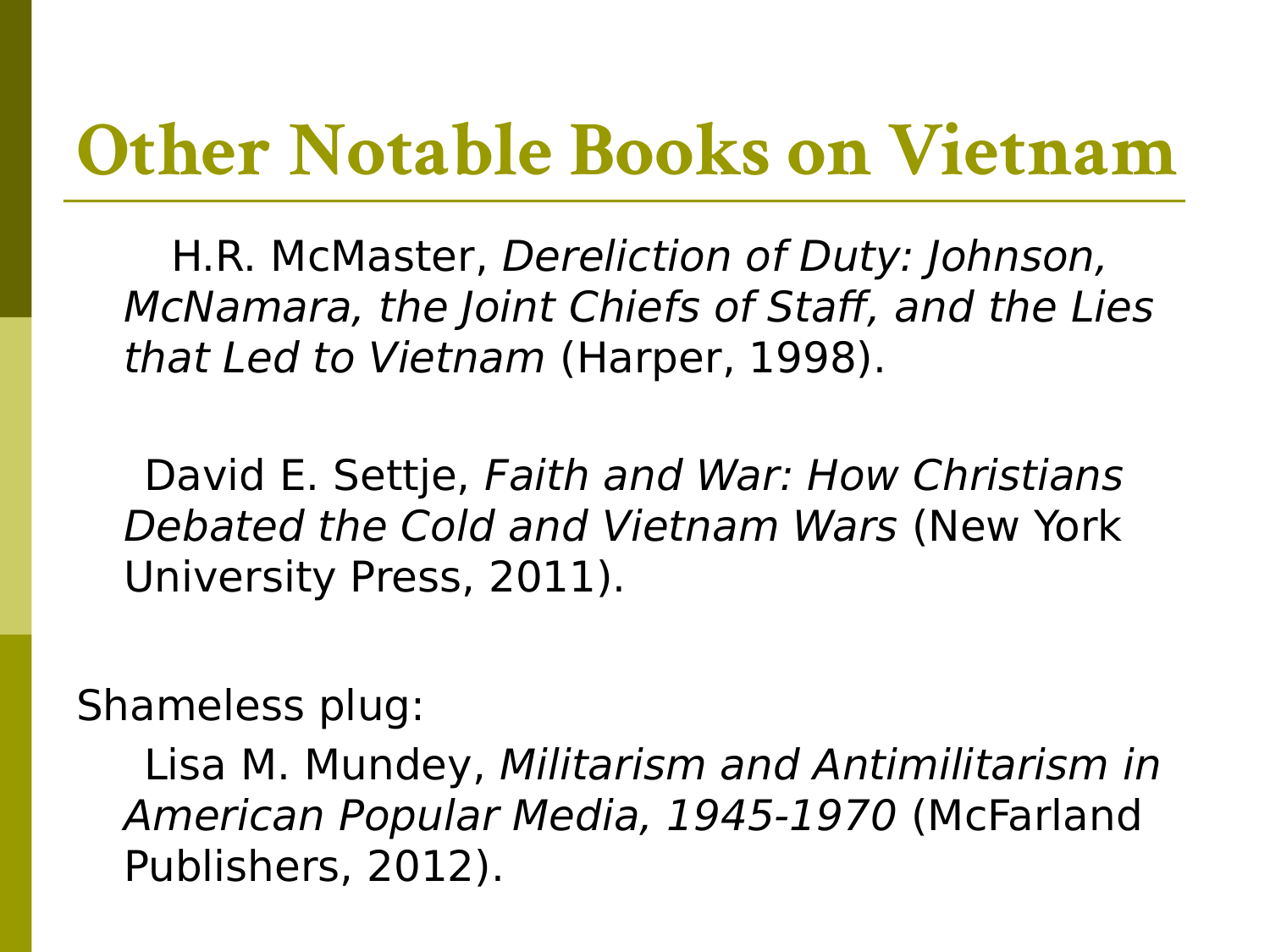

# Other Notable Books on Vietnam
       H.R. McMaster, Dereliction of Duty: Johnson, McNamara, the Joint Chiefs of Staff, and the Lies that Led to Vietnam (Harper, 1998).

     David E. Settje, Faith and War: How Christians Debated the Cold and Vietnam Wars (New York University Press, 2011).

Shameless plug:
     Lisa M. Mundey, Militarism and Antimilitarism in American Popular Media, 1945-1970 (McFarland Publishers, 2012).